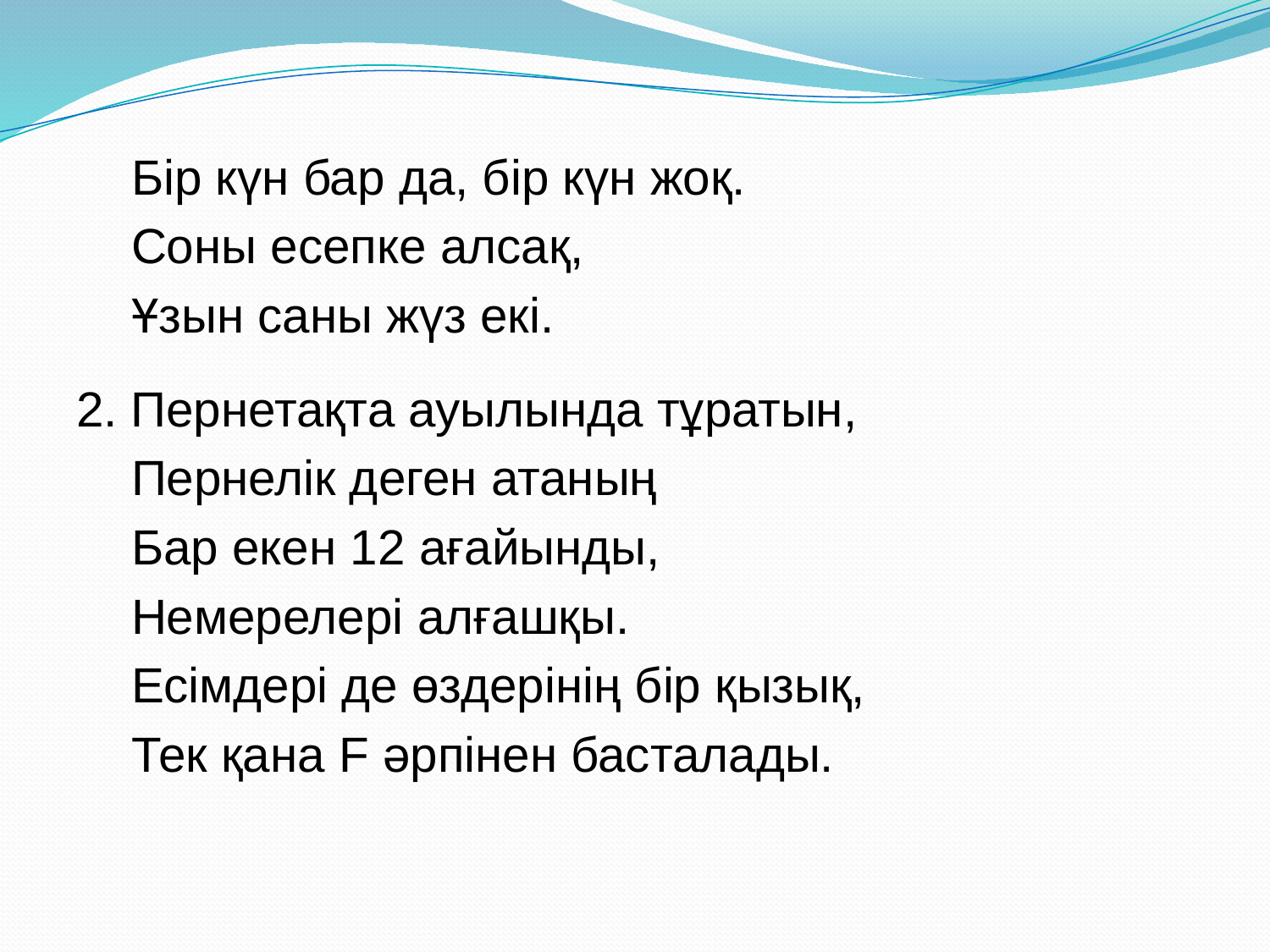

Бір күн бар да, бір күн жоқ.
    Соны есепке алсақ,
    Ұзын саны жүз екі.

2. Пернетақта ауылында тұратын,
    Пернелік деген атаның
    Бар екен 12 ағайынды,
    Немерелері алғашқы.
    Есімдері де өздерінің бір қызық,
    Тек қана F әрпінен басталады.